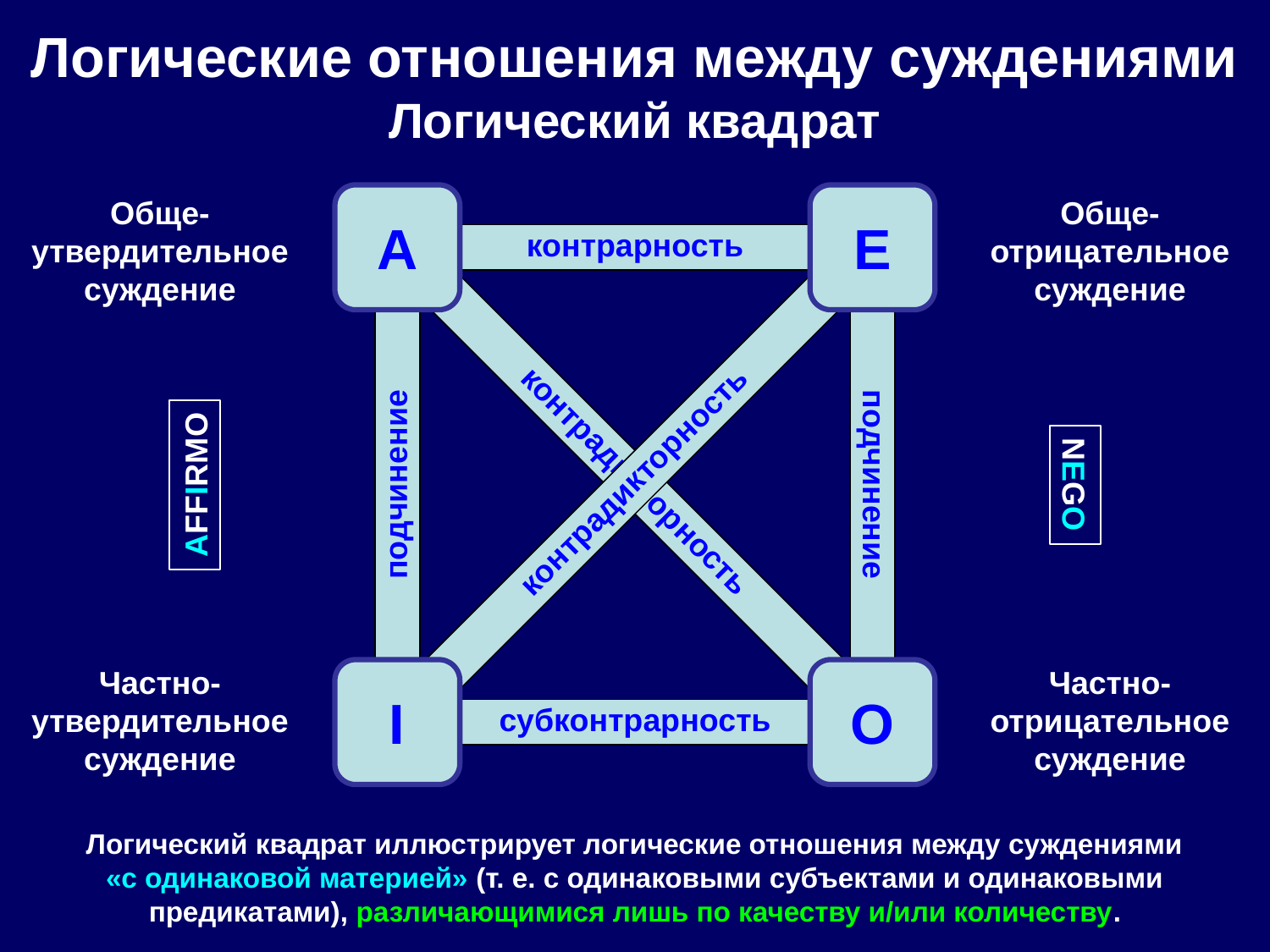

# Логические отношения между суждениями Логический квадрат
Обще-
утвердительное
суждение
A
E
Обще-
отрицательное
суждение
контрарность
AFFIRMO
NEGO
контрадикторность
контрадикторность
подчинение
подчинение
Частно-
утвердительное
суждение
Частно-
отрицательное
суждение
I
O
субконтрарность
Логический квадрат иллюстрирует логические отношения между суждениями «с одинаковой материей» (т. е. с одинаковыми субъектами и одинаковыми предикатами), различающимися лишь по качеству и/или количеству.